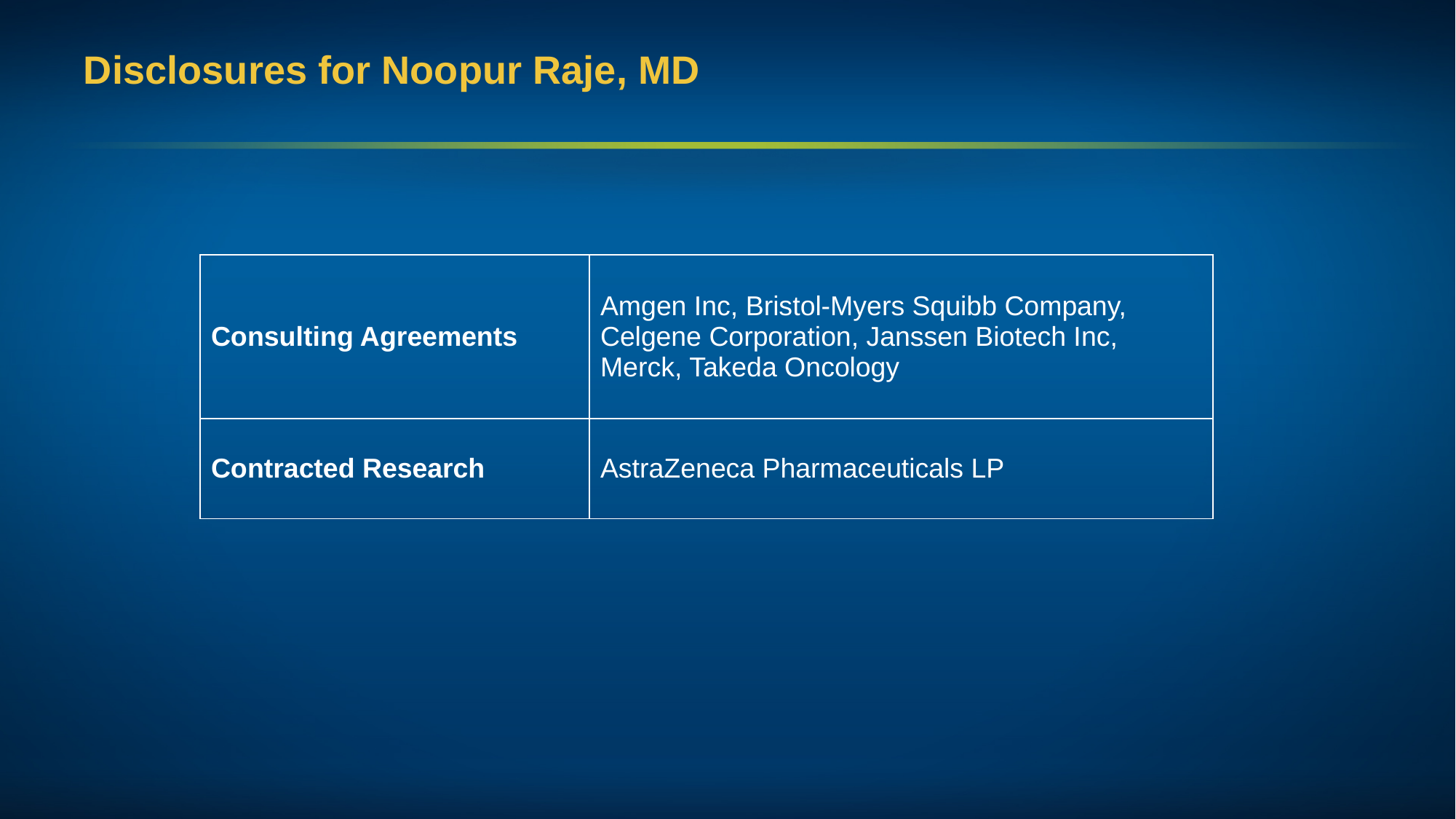

# Disclosures for Noopur Raje, MD
| Consulting Agreements | Amgen Inc, Bristol-Myers Squibb Company, Celgene Corporation, Janssen Biotech Inc, Merck, Takeda Oncology |
| --- | --- |
| Contracted Research | AstraZeneca Pharmaceuticals LP |